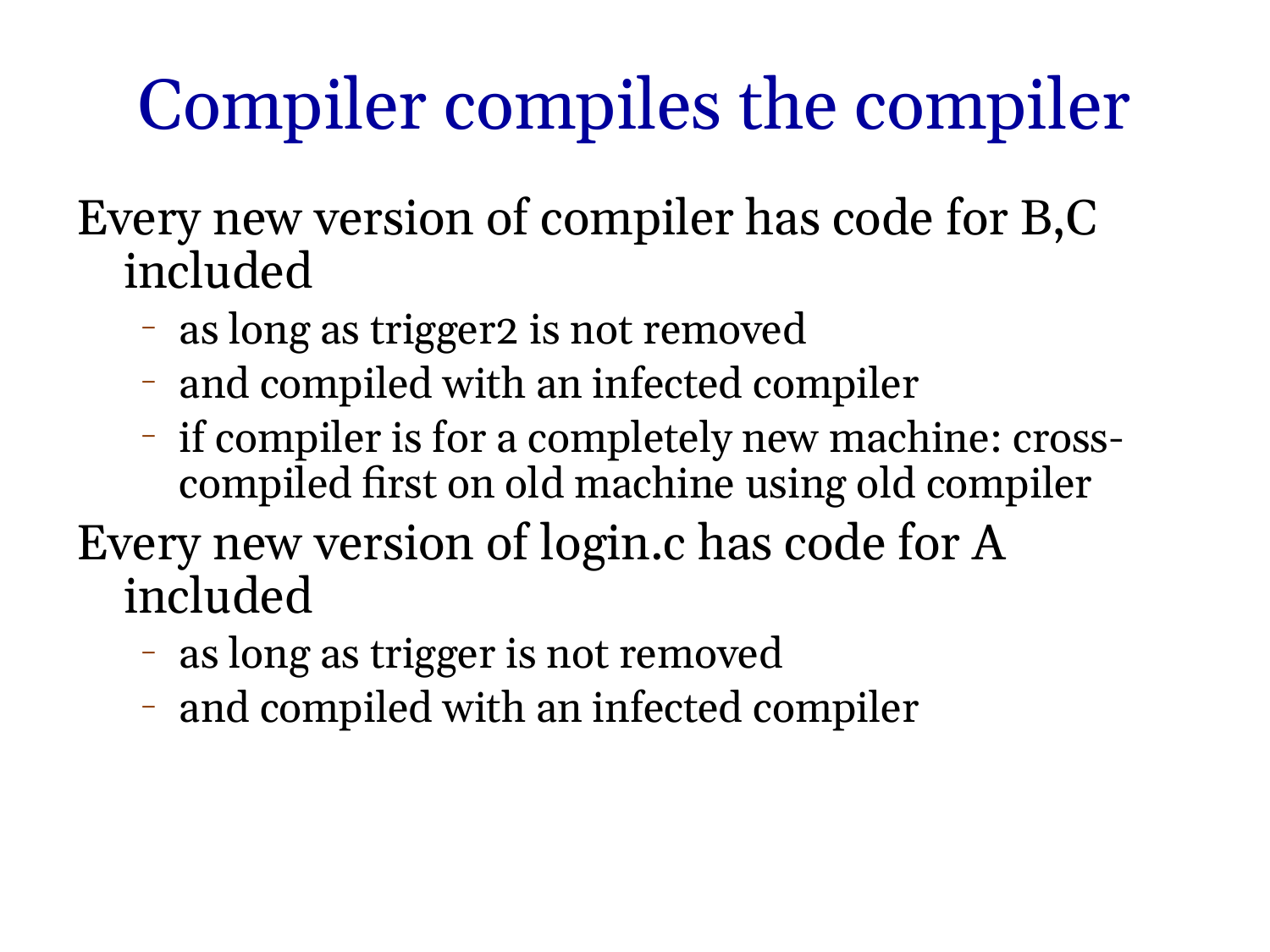

# Compiler compiles the compiler
Every new version of compiler has code for B,C included
as long as trigger2 is not removed
and compiled with an infected compiler
if compiler is for a completely new machine: cross-compiled first on old machine using old compiler
Every new version of login.c has code for A included
as long as trigger is not removed
and compiled with an infected compiler